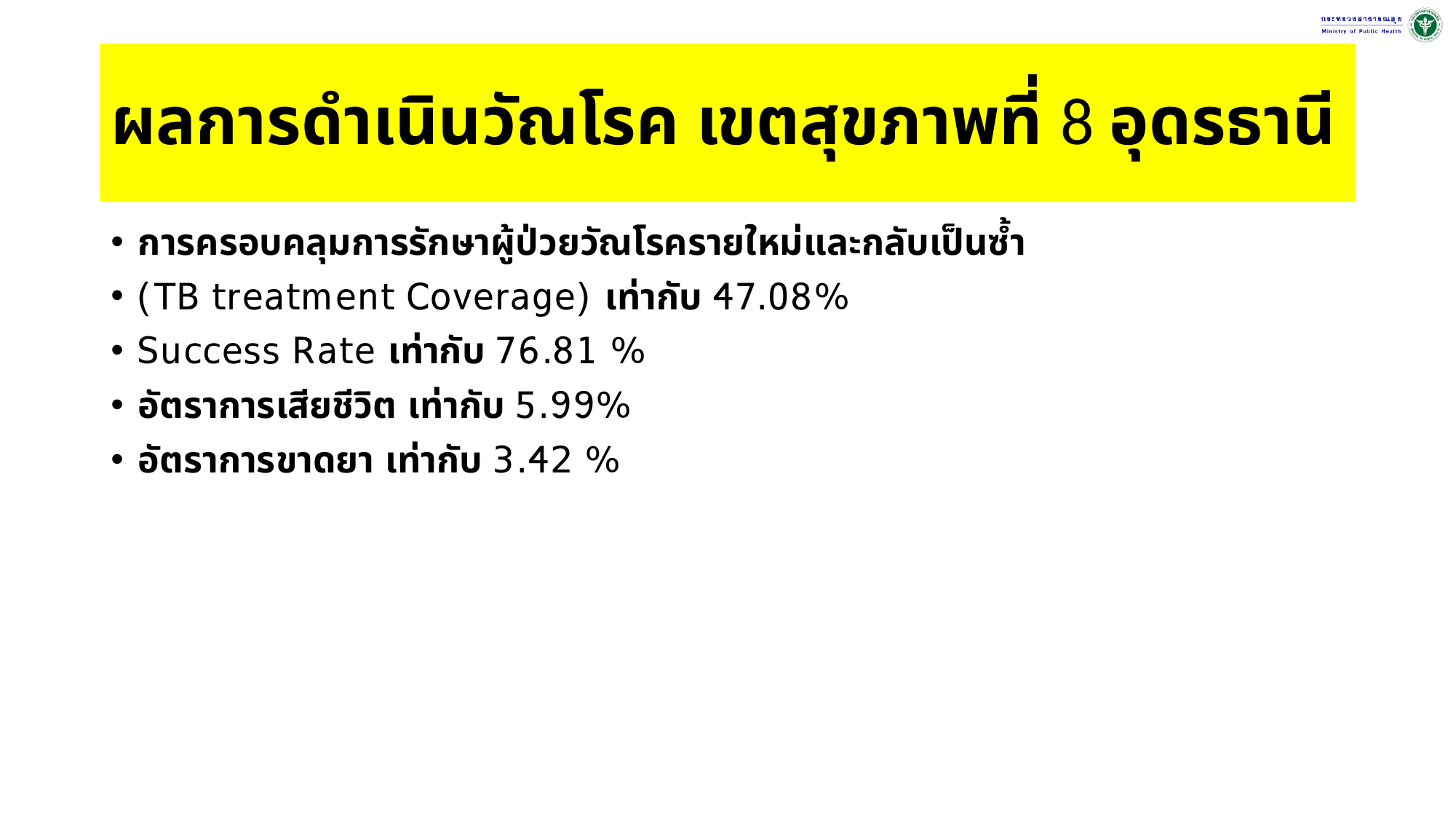

# ผลการดำเนินวัณโรค เขตสุขภาพที่ 8 อุดรธานี
การครอบคลุมการรักษาผู้ป่วยวัณโรครายใหม่และกลับเป็นซ้ำ
(TB treatment Coverage) เท่ากับ 47.08%
Success Rate เท่ากับ 76.81 %
อัตราการเสียชีวิต เท่ากับ 5.99%
อัตราการขาดยา เท่ากับ 3.42 %